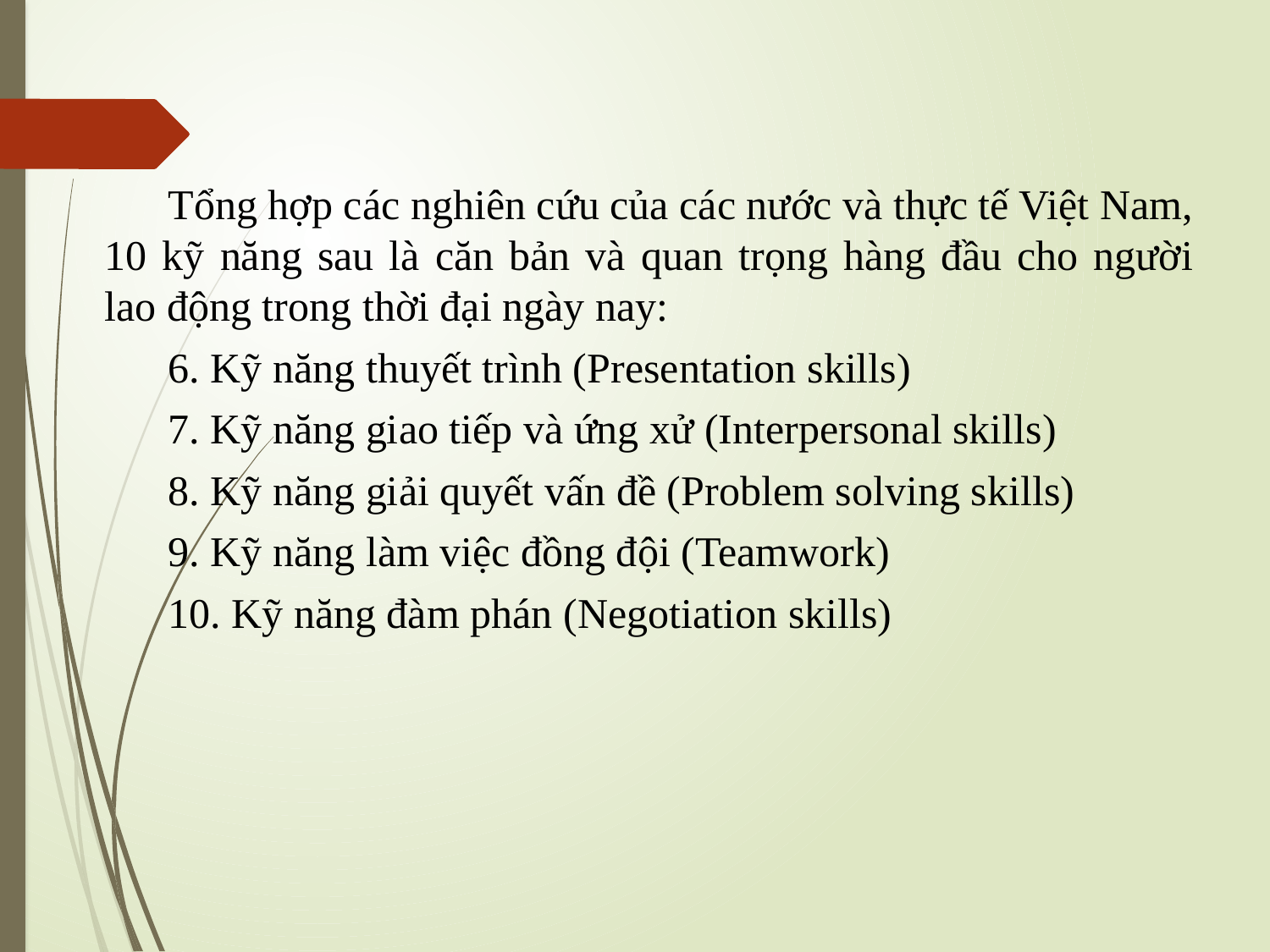

Tổng hợp các nghiên cứu của các nước và thực tế Việt Nam, 10 kỹ năng sau là căn bản và quan trọng hàng đầu cho người lao động trong thời đại ngày nay:
6. Kỹ năng thuyết trình (Presentation skills)
7. Kỹ năng giao tiếp và ứng xử (Interpersonal skills)
8. Kỹ năng giải quyết vấn đề (Problem solving skills)
9. Kỹ năng làm việc đồng đội (Teamwork)
10. Kỹ năng đàm phán (Negotiation skills)